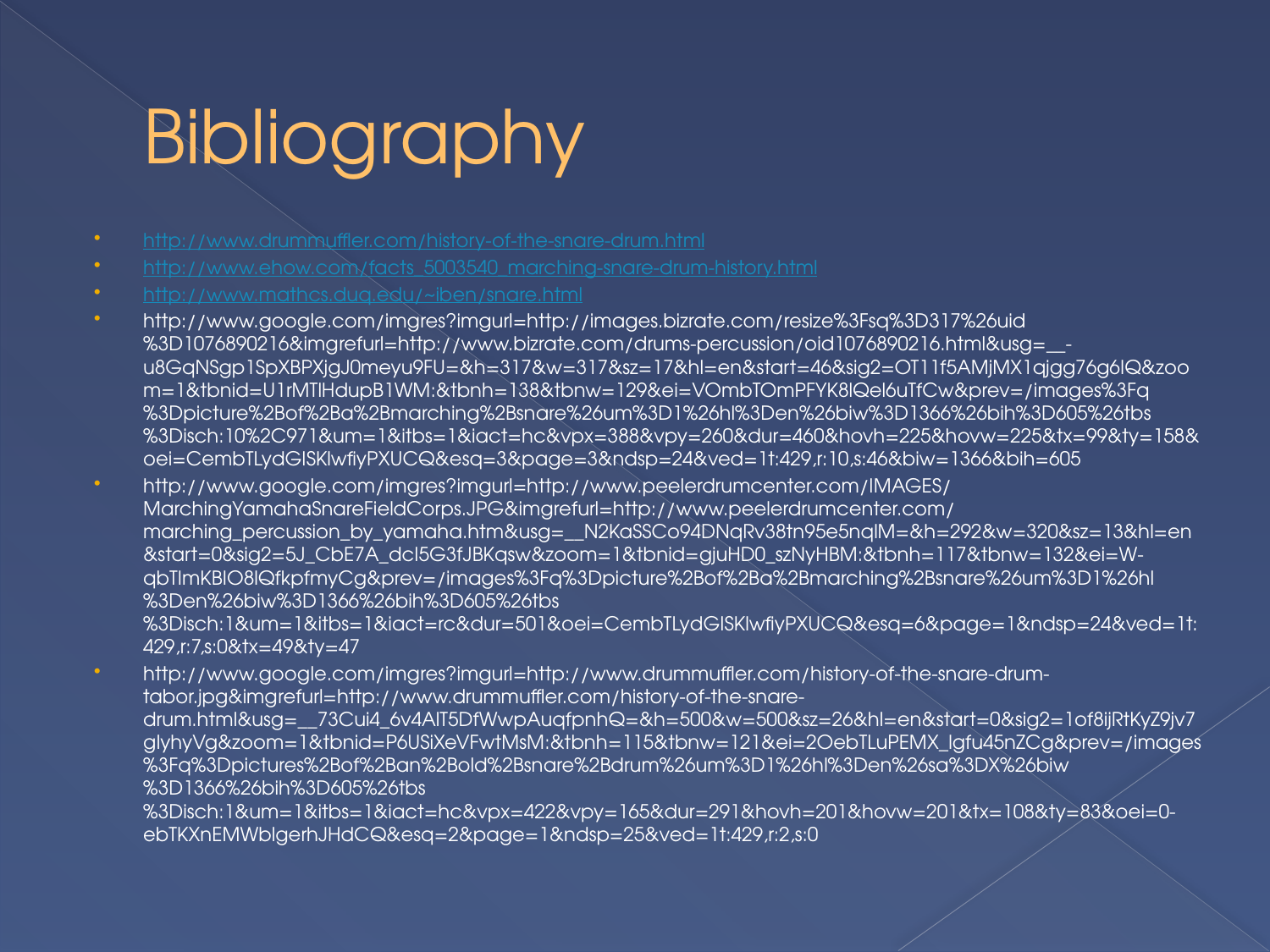

# Bibliography
http://www.drummuffler.com/history-of-the-snare-drum.html
http://www.ehow.com/facts_5003540_marching-snare-drum-history.html
http://www.mathcs.duq.edu/~iben/snare.html
http://www.google.com/imgres?imgurl=http://images.bizrate.com/resize%3Fsq%3D317%26uid%3D1076890216&imgrefurl=http://www.bizrate.com/drums-percussion/oid1076890216.html&usg=__-u8GqNSgp1SpXBPXjgJ0meyu9FU=&h=317&w=317&sz=17&hl=en&start=46&sig2=OT11f5AMjMX1qjgg76g6IQ&zoom=1&tbnid=U1rMTlHdupB1WM:&tbnh=138&tbnw=129&ei=VOmbTOmPFYK8lQel6uTfCw&prev=/images%3Fq%3Dpicture%2Bof%2Ba%2Bmarching%2Bsnare%26um%3D1%26hl%3Den%26biw%3D1366%26bih%3D605%26tbs%3Disch:10%2C971&um=1&itbs=1&iact=hc&vpx=388&vpy=260&dur=460&hovh=225&hovw=225&tx=99&ty=158&oei=CembTLydGISKlwfiyPXUCQ&esq=3&page=3&ndsp=24&ved=1t:429,r:10,s:46&biw=1366&bih=605
http://www.google.com/imgres?imgurl=http://www.peelerdrumcenter.com/IMAGES/MarchingYamahaSnareFieldCorps.JPG&imgrefurl=http://www.peelerdrumcenter.com/marching_percussion_by_yamaha.htm&usg=__N2KaSSCo94DNqRv38tn95e5nqlM=&h=292&w=320&sz=13&hl=en&start=0&sig2=5J_CbE7A_dcI5G3fJBKqsw&zoom=1&tbnid=gjuHD0_szNyHBM:&tbnh=117&tbnw=132&ei=W-qbTImKBIO8lQfkpfmyCg&prev=/images%3Fq%3Dpicture%2Bof%2Ba%2Bmarching%2Bsnare%26um%3D1%26hl%3Den%26biw%3D1366%26bih%3D605%26tbs%3Disch:1&um=1&itbs=1&iact=rc&dur=501&oei=CembTLydGISKlwfiyPXUCQ&esq=6&page=1&ndsp=24&ved=1t:429,r:7,s:0&tx=49&ty=47
http://www.google.com/imgres?imgurl=http://www.drummuffler.com/history-of-the-snare-drum-tabor.jpg&imgrefurl=http://www.drummuffler.com/history-of-the-snare-drum.html&usg=__73Cui4_6v4AlT5DfWwpAuqfpnhQ=&h=500&w=500&sz=26&hl=en&start=0&sig2=1of8ijRtKyZ9jv7glyhyVg&zoom=1&tbnid=P6USiXeVFwtMsM:&tbnh=115&tbnw=121&ei=2OebTLuPEMX_lgfu45nZCg&prev=/images%3Fq%3Dpictures%2Bof%2Ban%2Bold%2Bsnare%2Bdrum%26um%3D1%26hl%3Den%26sa%3DX%26biw%3D1366%26bih%3D605%26tbs%3Disch:1&um=1&itbs=1&iact=hc&vpx=422&vpy=165&dur=291&hovh=201&hovw=201&tx=108&ty=83&oei=0-ebTKXnEMWblgerhJHdCQ&esq=2&page=1&ndsp=25&ved=1t:429,r:2,s:0